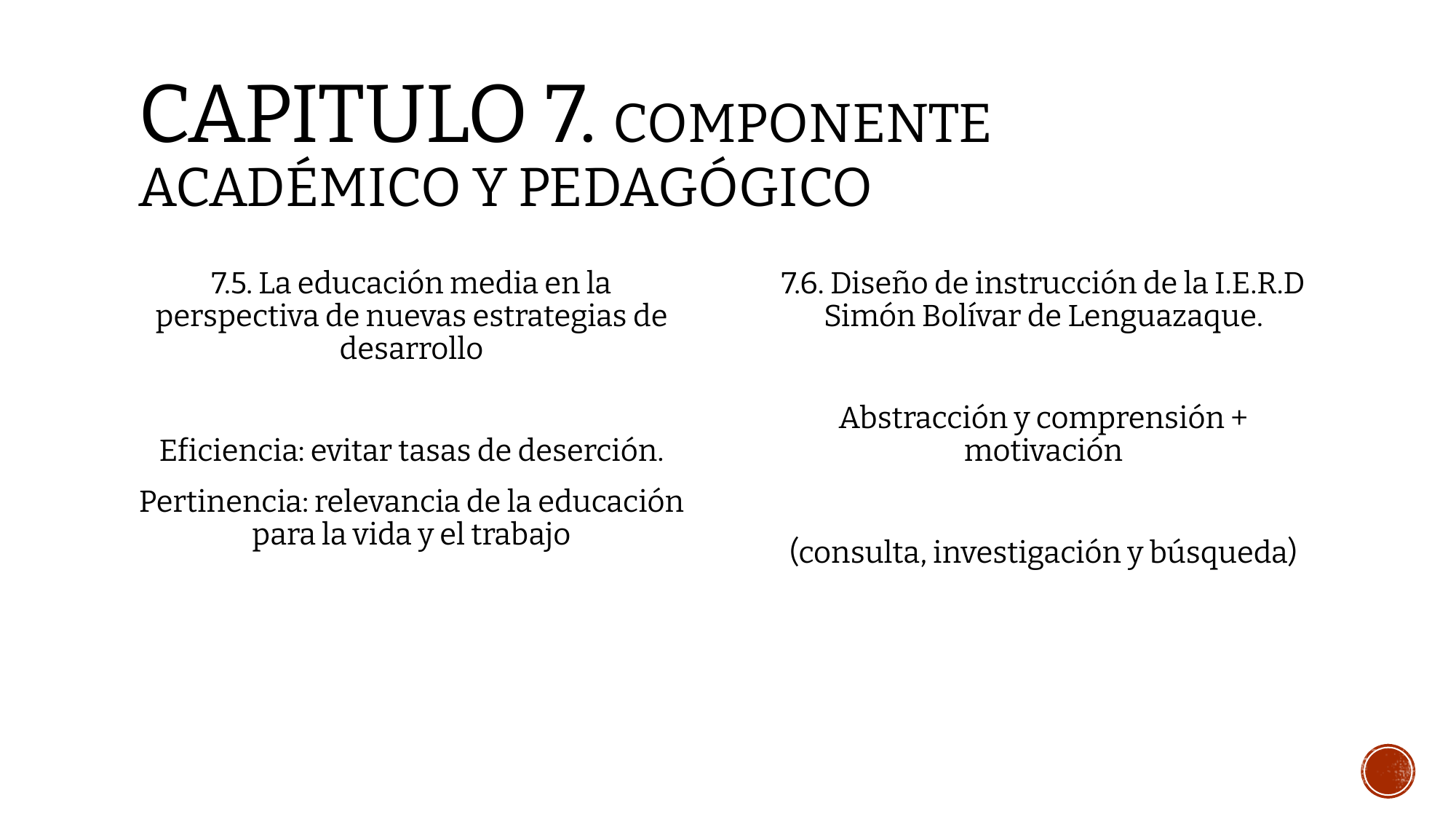

# CAPITULO 7. Componente académico y pedagógico
7.5. La educación media en la perspectiva de nuevas estrategias de desarrollo

Eficiencia: evitar tasas de deserción.
Pertinencia: relevancia de la educación para la vida y el trabajo

7.6. Diseño de instrucción de la I.E.R.D Simón Bolívar de Lenguazaque.

Abstracción y comprensión + motivación

(consulta, investigación y búsqueda)